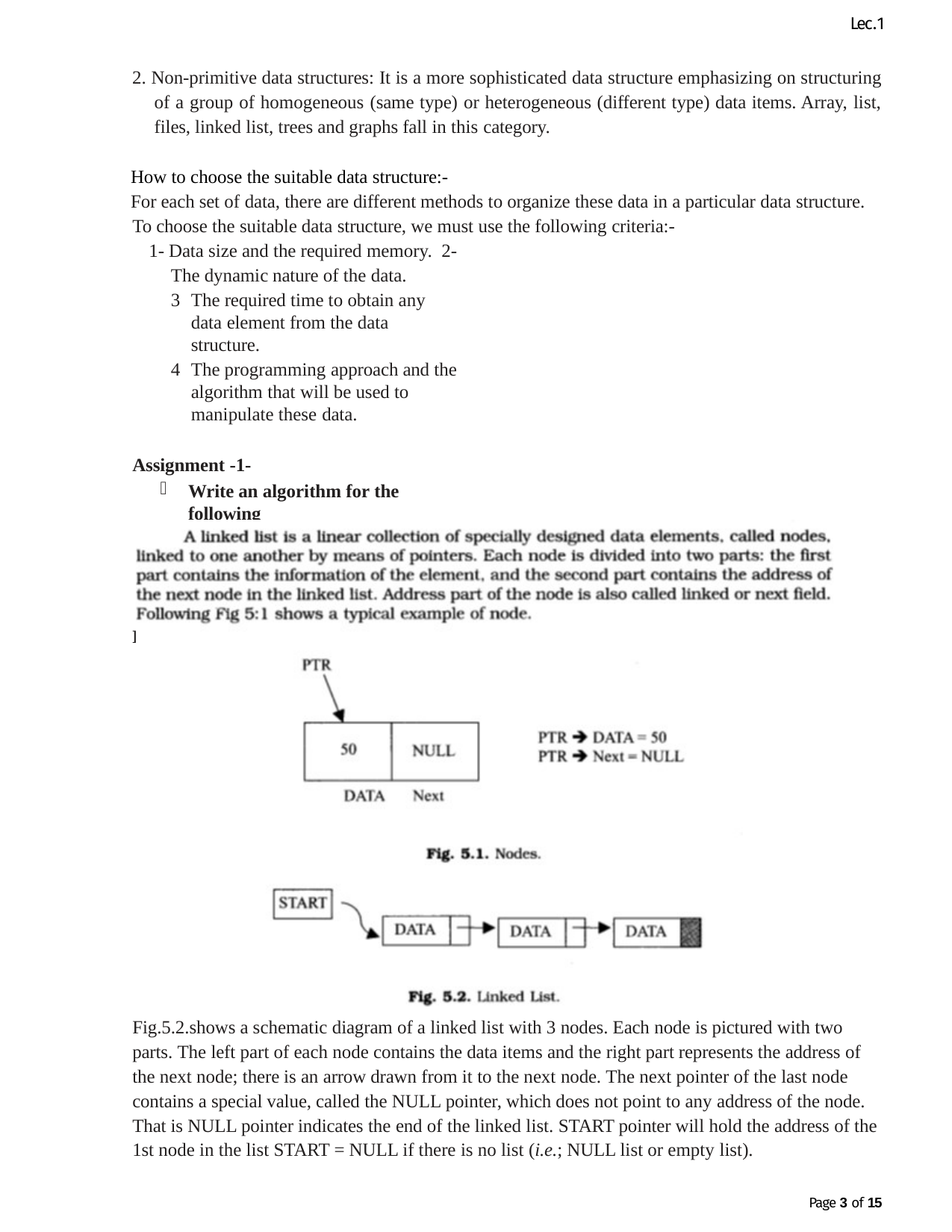

Lec.1

2. Non-primitive data structures: It is a more sophisticated data structure emphasizing on structuring  of a group of homogeneous (same type) or heterogeneous (different type) data items. Array, list,  files, linked list, trees and graphs fall in this category.

How to choose the suitable data structure:-
For each set of data, there are different methods to organize these data in a particular data structure.  To choose the suitable data structure, we must use the following criteria:-
1- Data size and the required memory.  2- The dynamic nature of the data.
The required time to obtain any data element from the data structure.
The programming approach and the algorithm that will be used to manipulate these data.

Assignment -1-
Write an algorithm for the following
a- count even& odd numbers in given range

LINKED LIST DATA STRUCTURE

Fig.5.2.shows a schematic diagram of a linked list with 3 nodes. Each node is pictured with two  parts. The left part of each node contains the data items and the right part represents the address of  the next node; there is an arrow drawn from it to the next node. The next pointer of the last node  contains a special value, called the NULL pointer, which does not point to any address of the node.  That is NULL pointer indicates the end of the linked list. START pointer will hold the address of the  1st node in the list START = NULL if there is no list (i.e.; NULL list or empty list).
Page 3 of 15